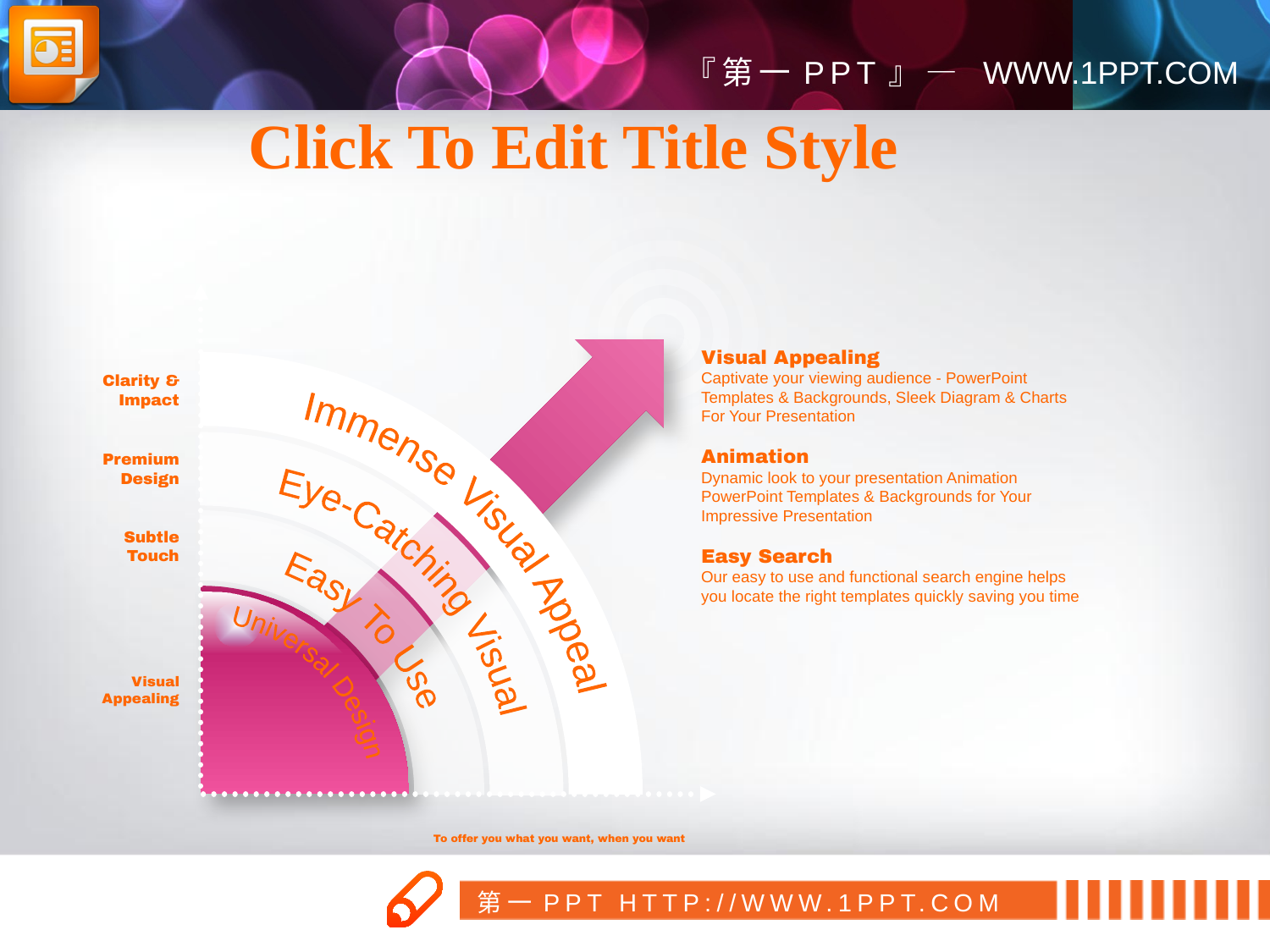

Click To Edit Title Style

Visual Appealing
Captivate your viewing audience - PowerPoint Templates & Backgrounds, Sleek Diagram & Charts For Your Presentation

Animation
Dynamic look to your presentation Animation PowerPoint Templates & Backgrounds for Your Impressive Presentation

Easy Search
Our easy to use and functional search engine helps you locate the right templates quickly saving you time

To offer you what you want, when you want

Clarity &
Impact
Immense Visual Appeal

Premium
Design
Eye-Catching Visual

Subtle
Touch
Easy To Use

Universal Design

Visual
Appealing